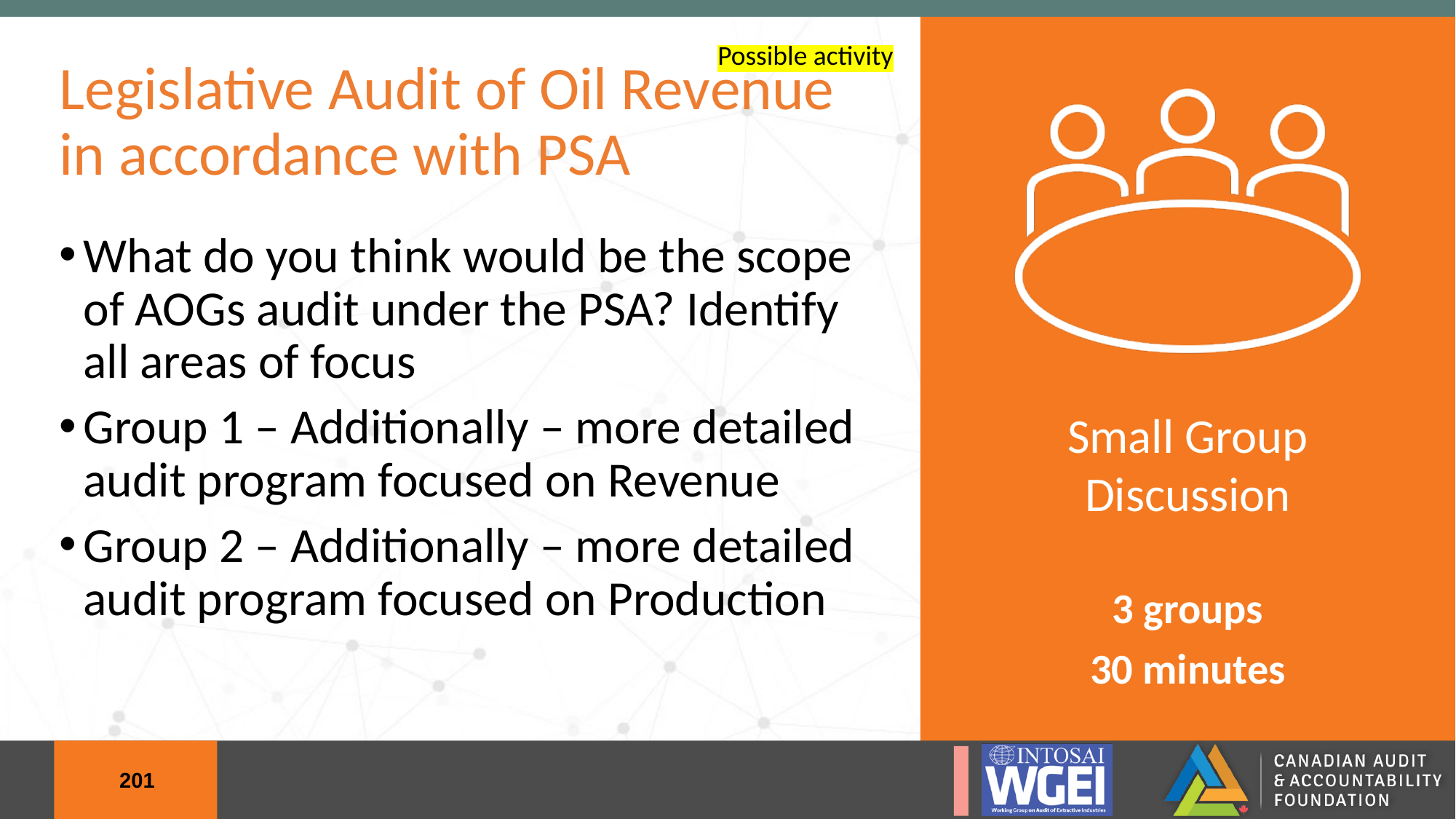

Possible activity
# Legislative Audit of Oil Revenue in accordance with PSA
What do you think would be the scope of AOGs audit under the PSA? Identify all areas of focus
Group 1 – Additionally – more detailed audit program focused on Revenue
Group 2 – Additionally – more detailed audit program focused on Production

3 groups
30 minutes